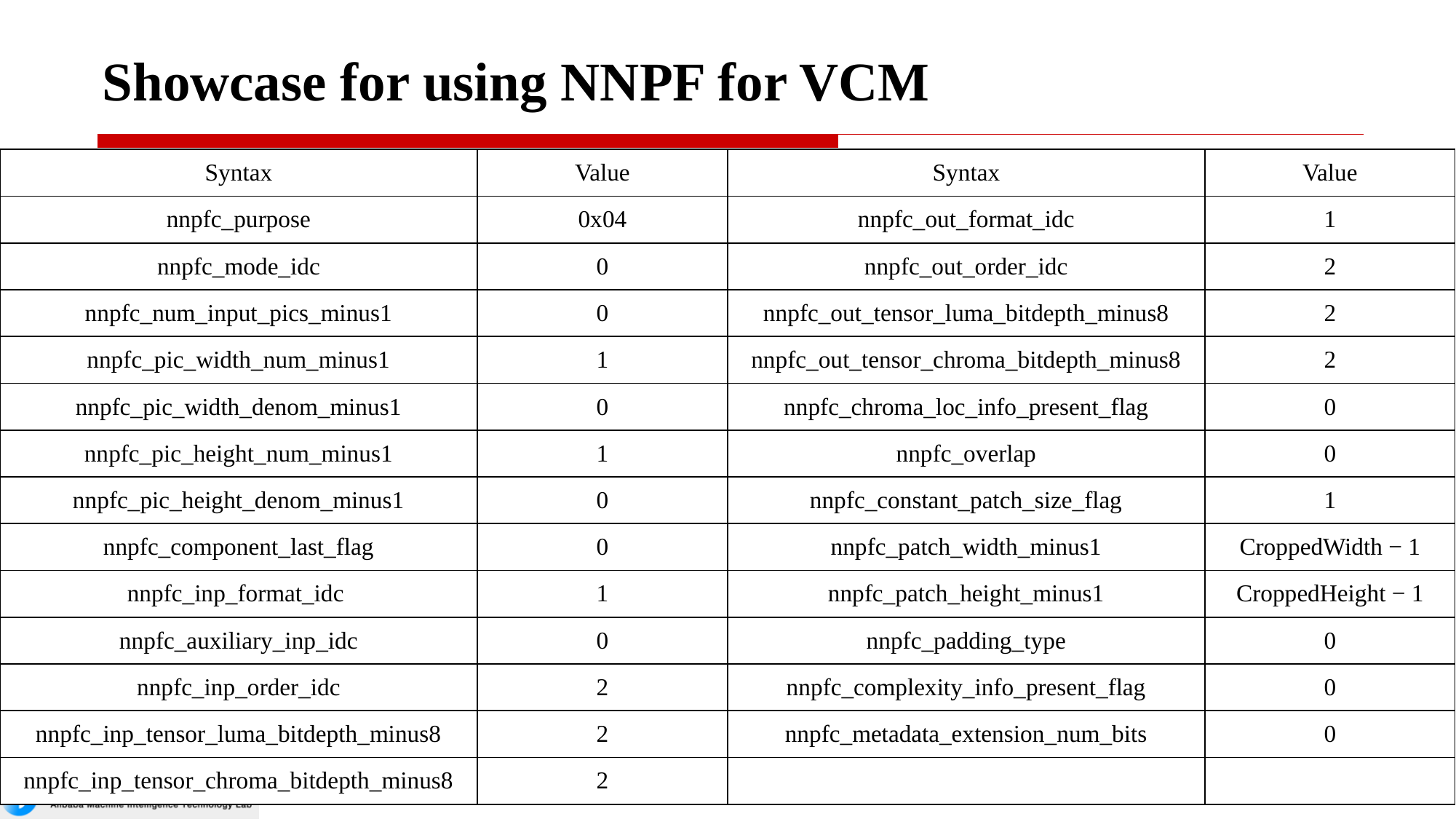

# Showcase for using NNPF for VCM
| Syntax | Value | Syntax | Value |
| --- | --- | --- | --- |
| nnpfc\_purpose | 0x04 | nnpfc\_out\_format\_idc | 1 |
| nnpfc\_mode\_idc | 0 | nnpfc\_out\_order\_idc | 2 |
| nnpfc\_num\_input\_pics\_minus1 | 0 | nnpfc\_out\_tensor\_luma\_bitdepth\_minus8 | 2 |
| nnpfc\_pic\_width\_num\_minus1 | 1 | nnpfc\_out\_tensor\_chroma\_bitdepth\_minus8 | 2 |
| nnpfc\_pic\_width\_denom\_minus1 | 0 | nnpfc\_chroma\_loc\_info\_present\_flag | 0 |
| nnpfc\_pic\_height\_num\_minus1 | 1 | nnpfc\_overlap | 0 |
| nnpfc\_pic\_height\_denom\_minus1 | 0 | nnpfc\_constant\_patch\_size\_flag | 1 |
| nnpfc\_component\_last\_flag | 0 | nnpfc\_patch\_width\_minus1 | CroppedWidth − 1 |
| nnpfc\_inp\_format\_idc | 1 | nnpfc\_patch\_height\_minus1 | CroppedHeight − 1 |
| nnpfc\_auxiliary\_inp\_idc | 0 | nnpfc\_padding\_type | 0 |
| nnpfc\_inp\_order\_idc | 2 | nnpfc\_complexity\_info\_present\_flag | 0 |
| nnpfc\_inp\_tensor\_luma\_bitdepth\_minus8 | 2 | nnpfc\_metadata\_extension\_num\_bits | 0 |
| nnpfc\_inp\_tensor\_chroma\_bitdepth\_minus8 | 2 |  |  |